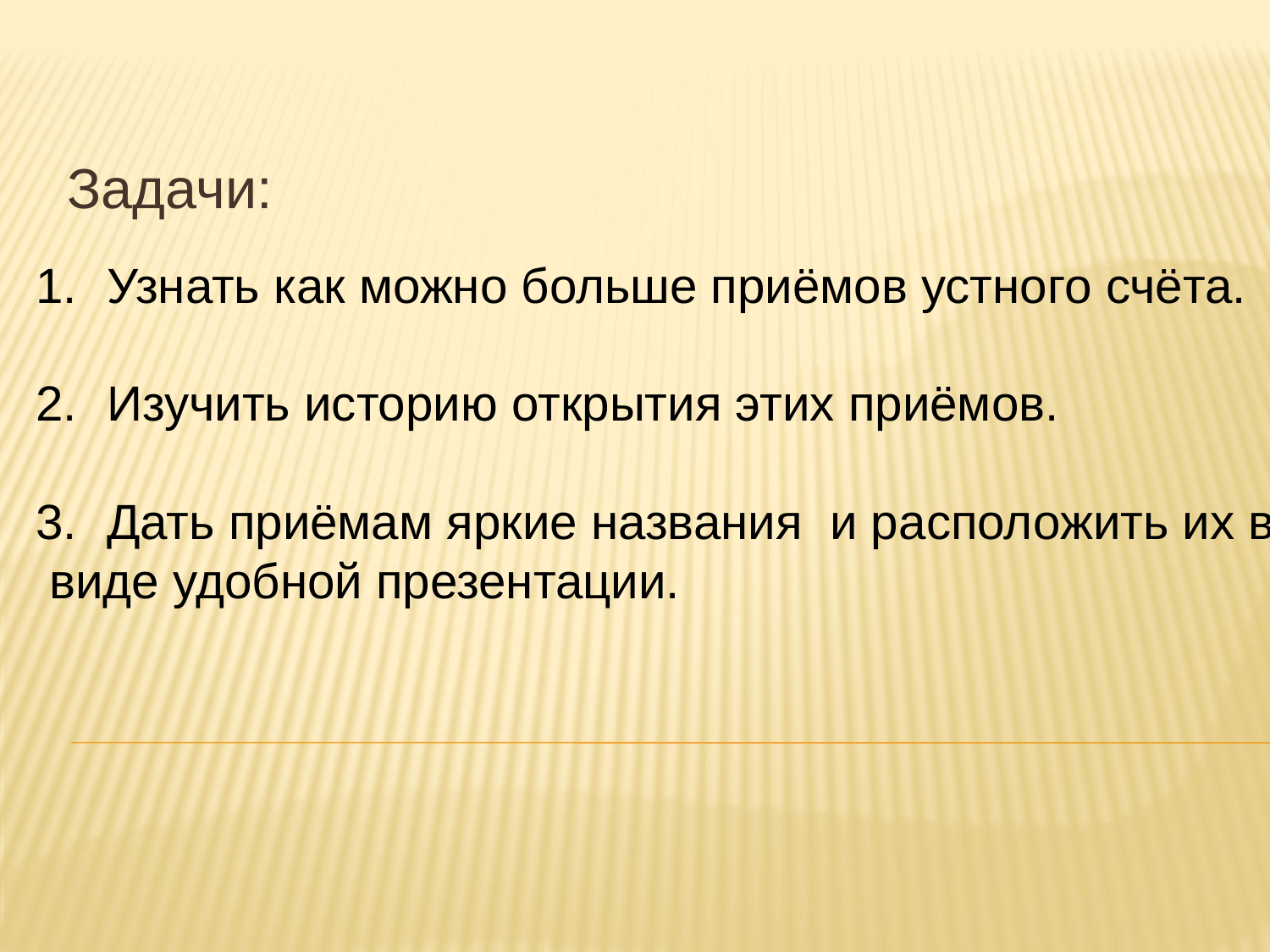

Задачи:

Узнать как можно больше приёмов устного счёта.

Изучить историю открытия этих приёмов.

Дать приёмам яркие названия  и расположить их в
 виде удобной презентации.